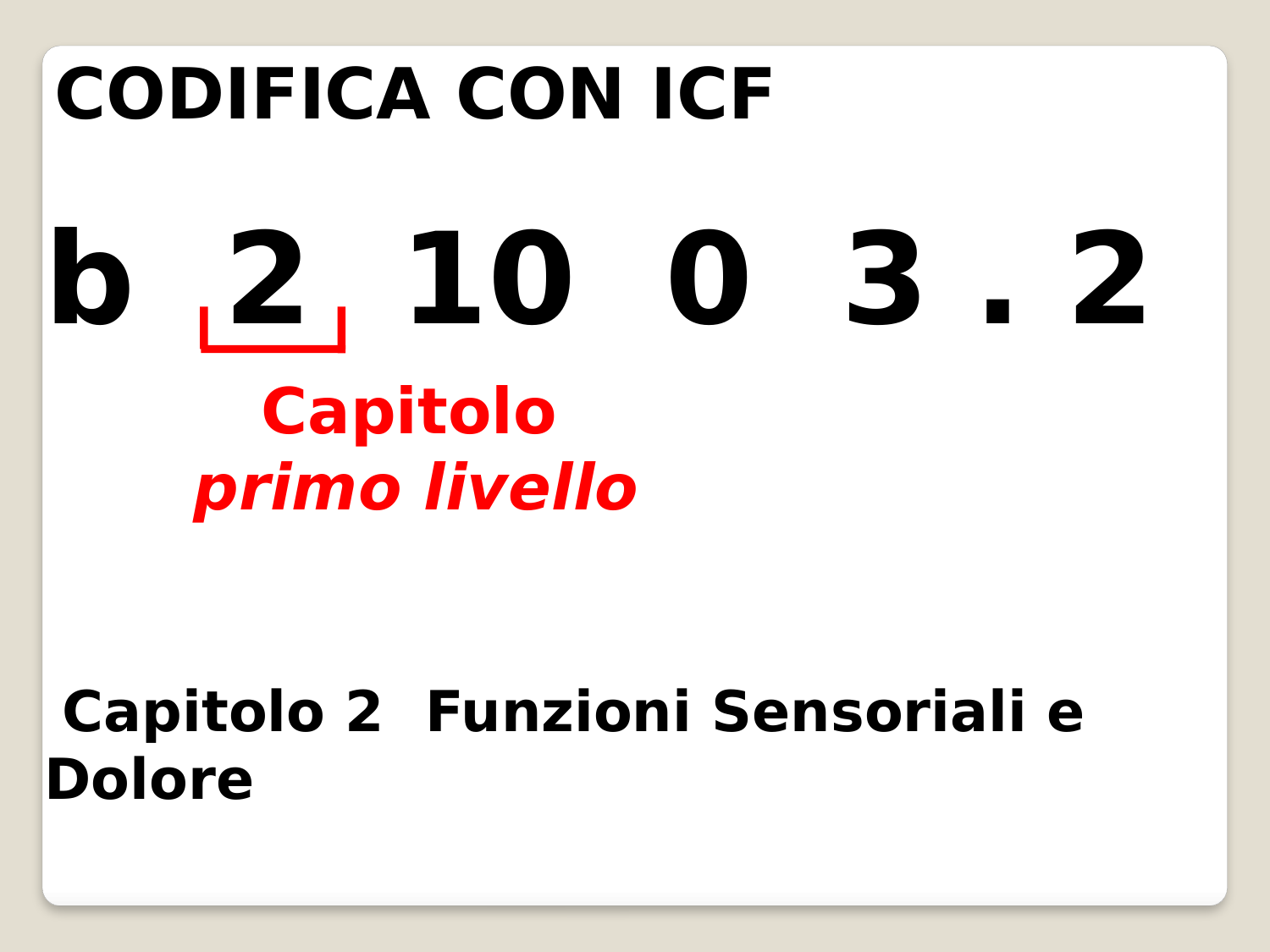

CODIFICA CON ICF

b  2  10  0  3 . 2

 	     Capitolo
	 primo livello

 Capitolo 2	Funzioni Sensoriali e Dolore